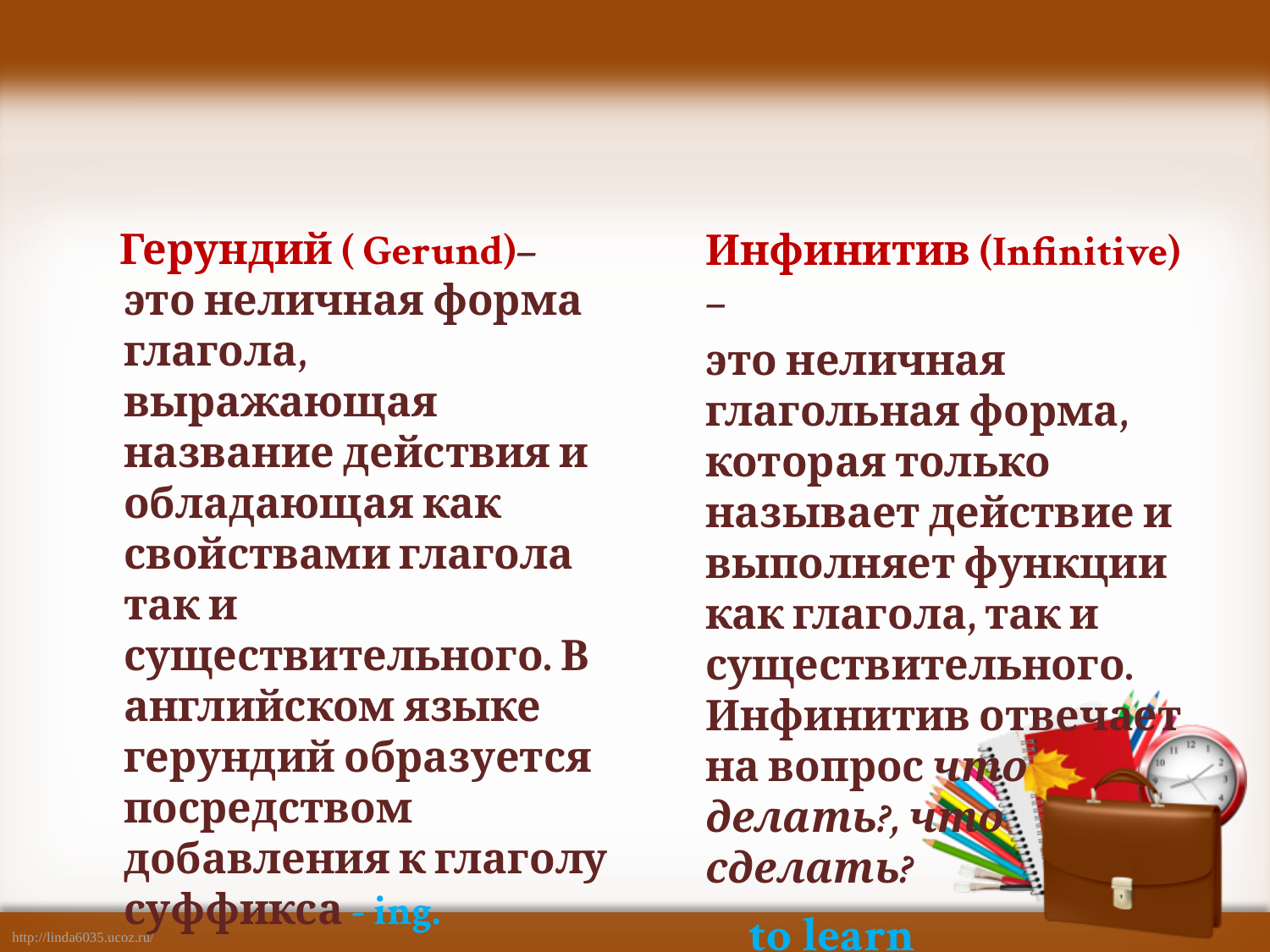

#
Инфинитив (Infinitive) –
      это неличная глагольная форма, которая только называет действие и выполняет функции как глагола, так и существительного. Инфинитив отвечает на вопрос что делать?, что сделать?
         to learn

     Герундий ( Gerund)– это неличная форма глагола, выражающая название действия и обладающая как свойствами глагола так и существительного. В английском языке герундий образуется посредством добавления к глаголу суффикса - ing.
               learning